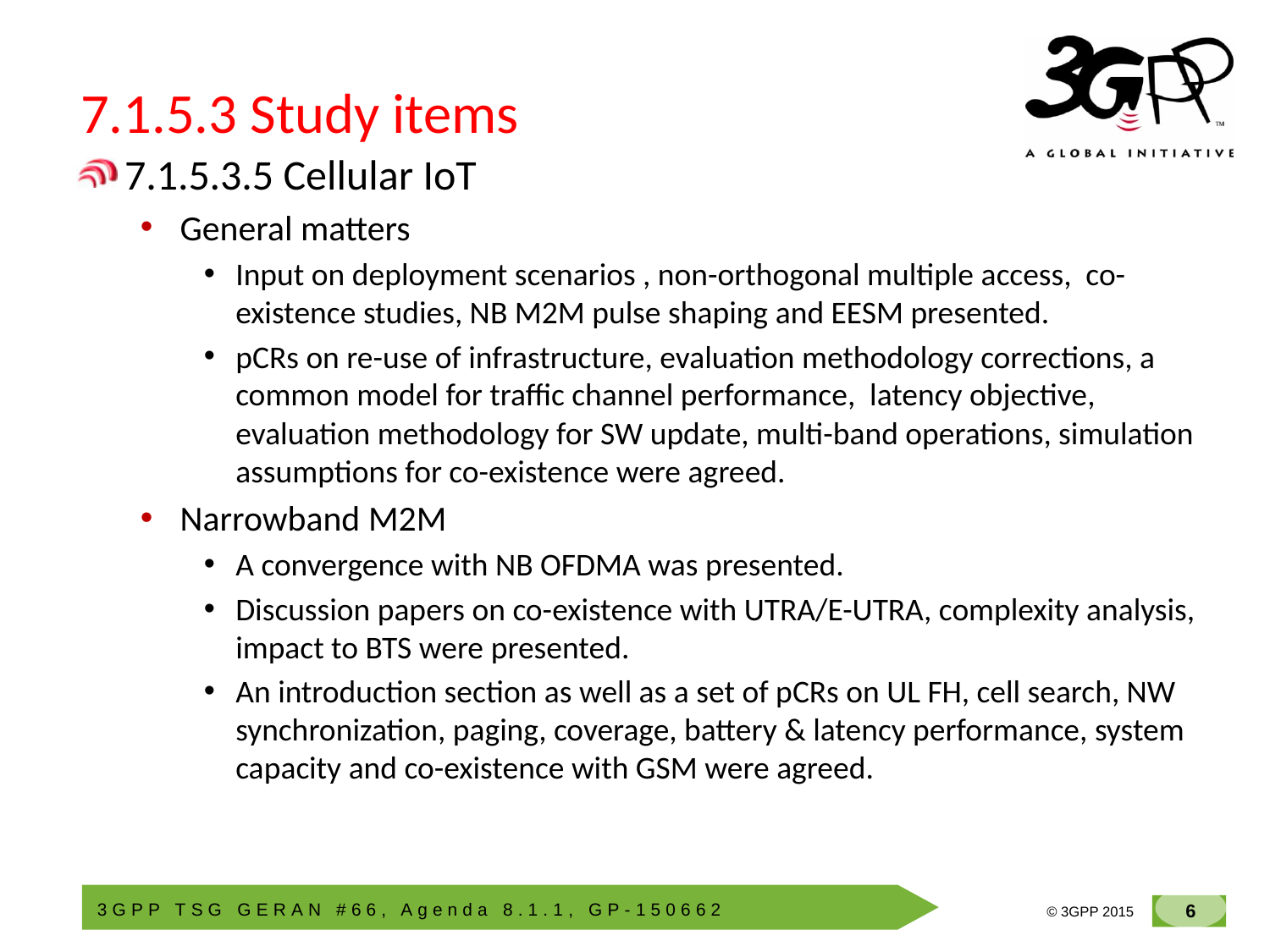

# 7.1.5.3 Study items
7.1.5.3.5 Cellular IoT
General matters
Input on deployment scenarios , non-orthogonal multiple access,  co-existence studies, NB M2M pulse shaping and EESM presented.
pCRs on re-use of infrastructure, evaluation methodology corrections, a common model for traffic channel performance,  latency objective, evaluation methodology for SW update, multi-band operations, simulation assumptions for co-existence were agreed.
Narrowband M2M
A convergence with NB OFDMA was presented.
Discussion papers on co-existence with UTRA/E-UTRA, complexity analysis, impact to BTS were presented.
An introduction section as well as a set of pCRs on UL FH, cell search, NW synchronization, paging, coverage, battery & latency performance, system capacity and co-existence with GSM were agreed.